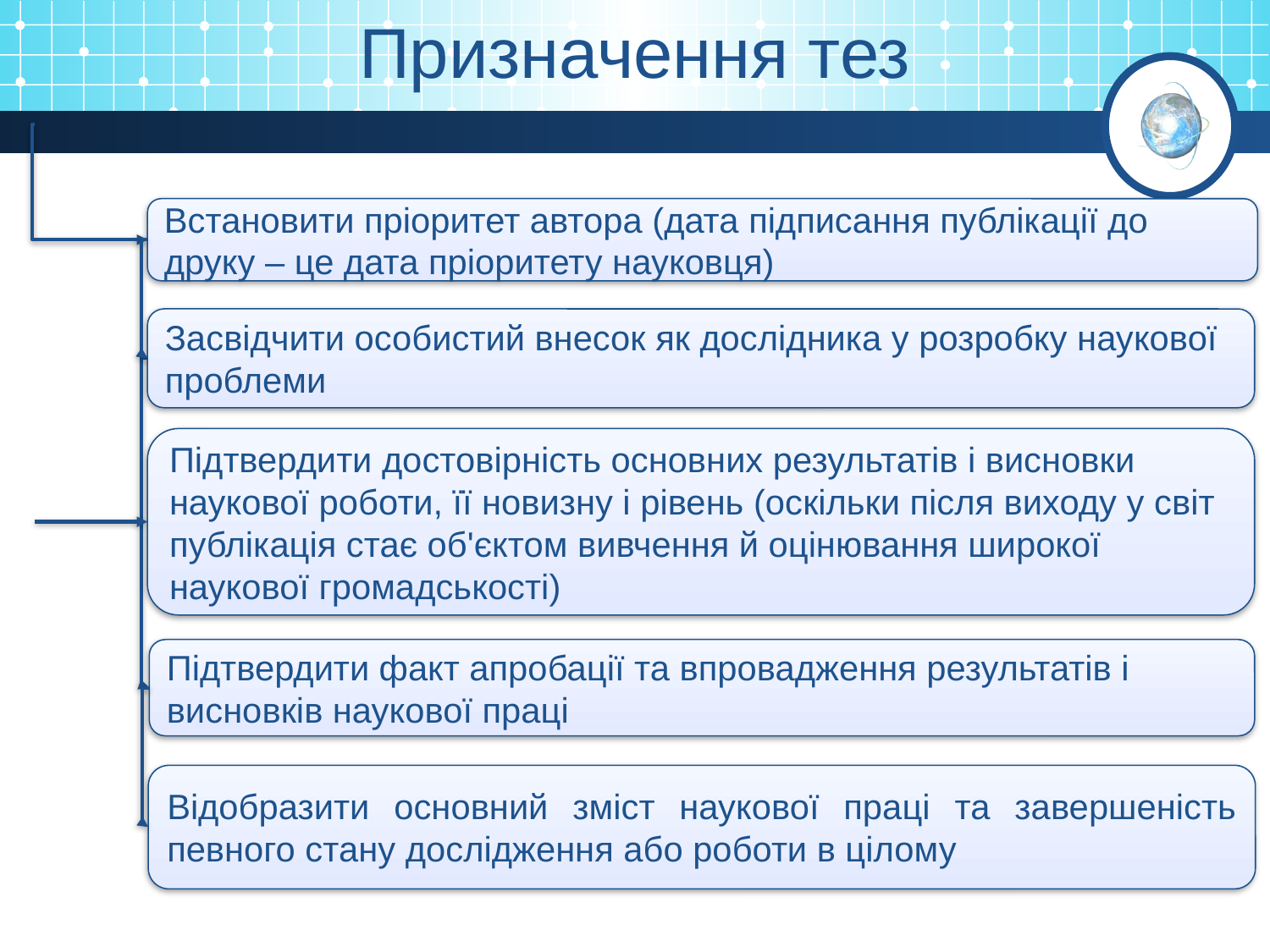

Призначення тез
Встановити пріоритет автора (дата підписання публікації до друку – це дата пріоритету науковця)
Засвідчити особистий внесок як дослідника у розробку наукової проблеми
Підтвердити достовірність основних результатів і висновки наукової роботи, її новизну і рівень (оскільки після виходу у світ публікація стає об'єктом вивчення й оцінювання широкої наукової громадськості)
Підтвердити факт апробації та впровадження результатів і висновків наукової праці
Відобразити основний зміст наукової праці та завершеність певного стану дослідження або роботи в цілому